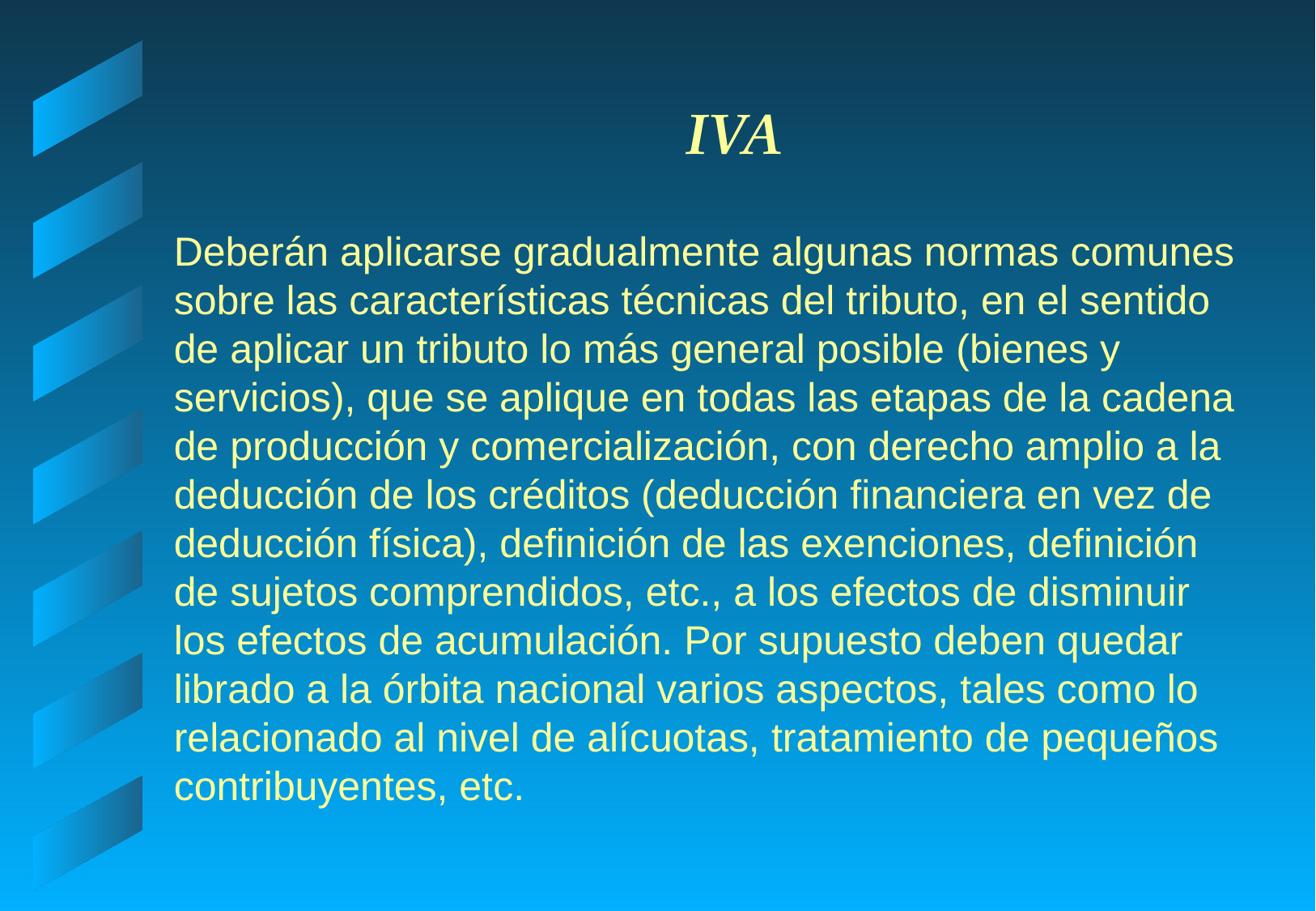

# IVA
Deberán aplicarse gradualmente algunas normas comunes sobre las características técnicas del tributo, en el sentido de aplicar un tributo lo más general posible (bienes y servicios), que se aplique en todas las etapas de la cadena de producción y comercialización, con derecho amplio a la deducción de los créditos (deducción financiera en vez de deducción física), definición de las exenciones, definición de sujetos comprendidos, etc., a los efectos de disminuir los efectos de acumulación. Por supuesto deben quedar librado a la órbita nacional varios aspectos, tales como lo relacionado al nivel de alícuotas, tratamiento de pequeños contribuyentes, etc.